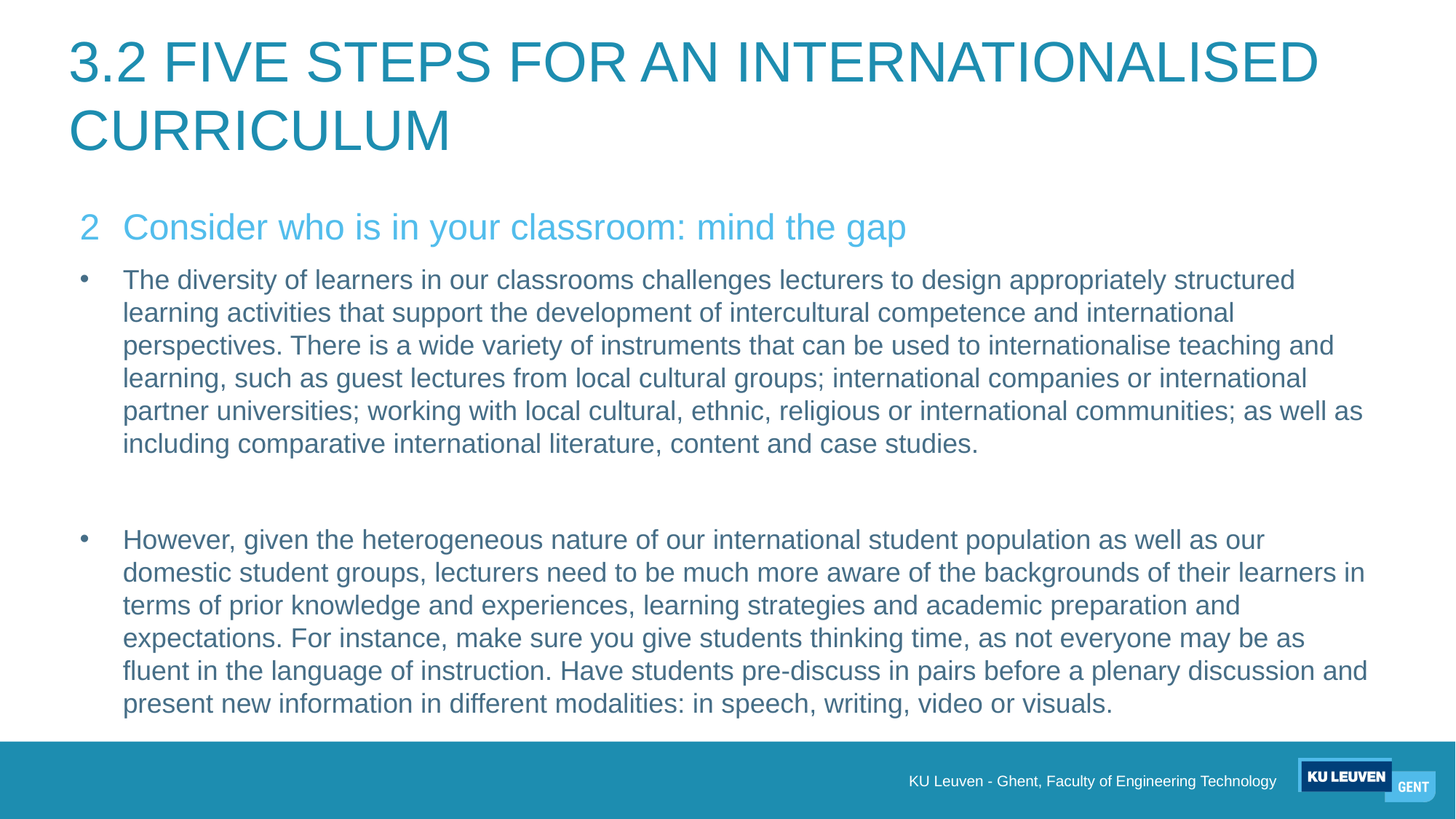

# 3.2 FIVE STEPS FOR AN INTERNATIONALISED CURRICULUM
2 	Consider who is in your classroom: mind the gap
The diversity of learners in our classrooms challenges lecturers to design appropriately structured learning activities that support the development of intercultural competence and international perspectives. There is a wide variety of instruments that can be used to internationalise teaching and learning, such as guest lectures from local cultural groups; international companies or international partner universities; working with local cultural, ethnic, religious or international communities; as well as including comparative international literature, content and case studies.

However, given the heterogeneous nature of our international student population as well as our domestic student groups, lecturers need to be much more aware of the backgrounds of their learners in terms of prior knowledge and experiences, learning strategies and academic preparation and expectations. For instance, make sure you give students thinking time, as not everyone may be as fluent in the language of instruction. Have students pre-discuss in pairs before a plenary discussion and present new information in different modalities: in speech, writing, video or visuals.

KU Leuven - Ghent, Faculty of Engineering Technology